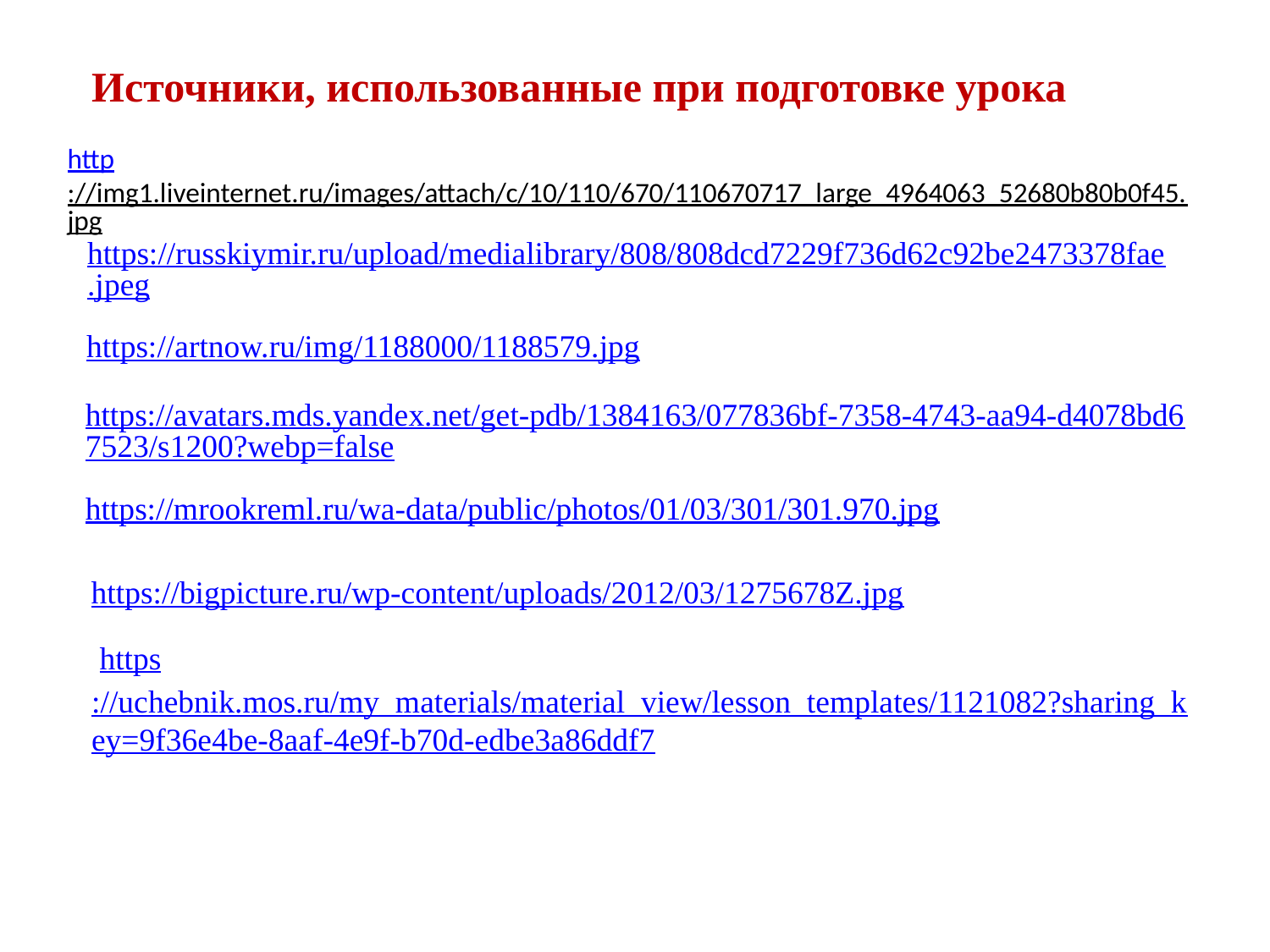

Источники, использованные при подготовке урока

http://img1.liveinternet.ru/images/attach/c/10/110/670/110670717_large_4964063_52680b80b0f45.jpg
https://russkiymir.ru/upload/medialibrary/808/808dcd7229f736d62c92be2473378fae.jpeg
https://artnow.ru/img/1188000/1188579.jpg
https://avatars.mds.yandex.net/get-pdb/1384163/077836bf-7358-4743-aa94-d4078bd67523/s1200?webp=false
https://mrookreml.ru/wa-data/public/photos/01/03/301/301.970.jpg
https://bigpicture.ru/wp-content/uploads/2012/03/1275678Z.jpg
 https://uchebnik.mos.ru/my_materials/material_view/lesson_templates/1121082?sharing_key=9f36e4be-8aaf-4e9f-b70d-edbe3a86ddf7